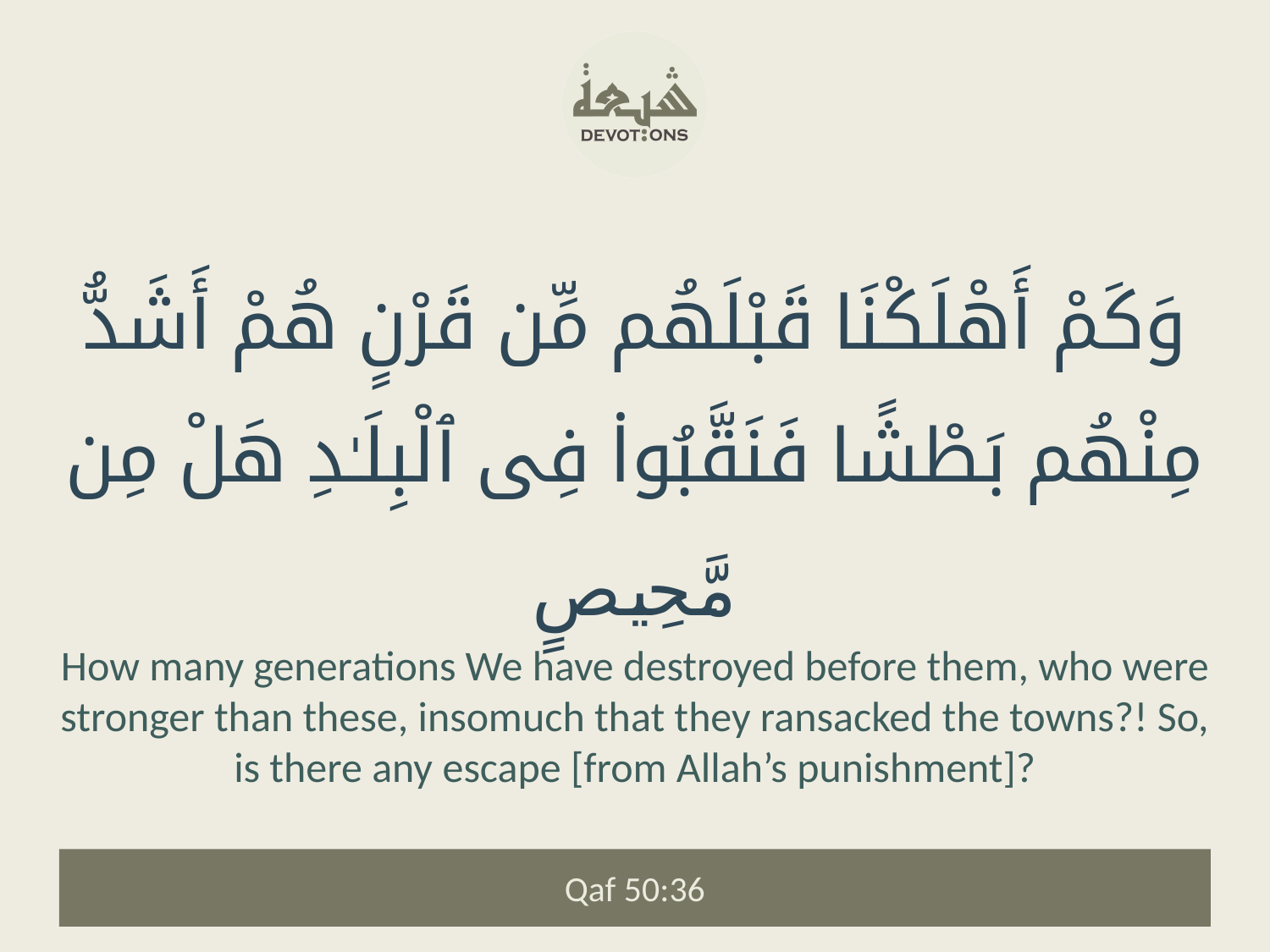

وَكَمْ أَهْلَكْنَا قَبْلَهُم مِّن قَرْنٍ هُمْ أَشَدُّ مِنْهُم بَطْشًا فَنَقَّبُوا۟ فِى ٱلْبِلَـٰدِ هَلْ مِن مَّحِيصٍ
How many generations We have destroyed before them, who were stronger than these, insomuch that they ransacked the towns?! So, is there any escape [from Allah’s punishment]?
Qaf 50:36